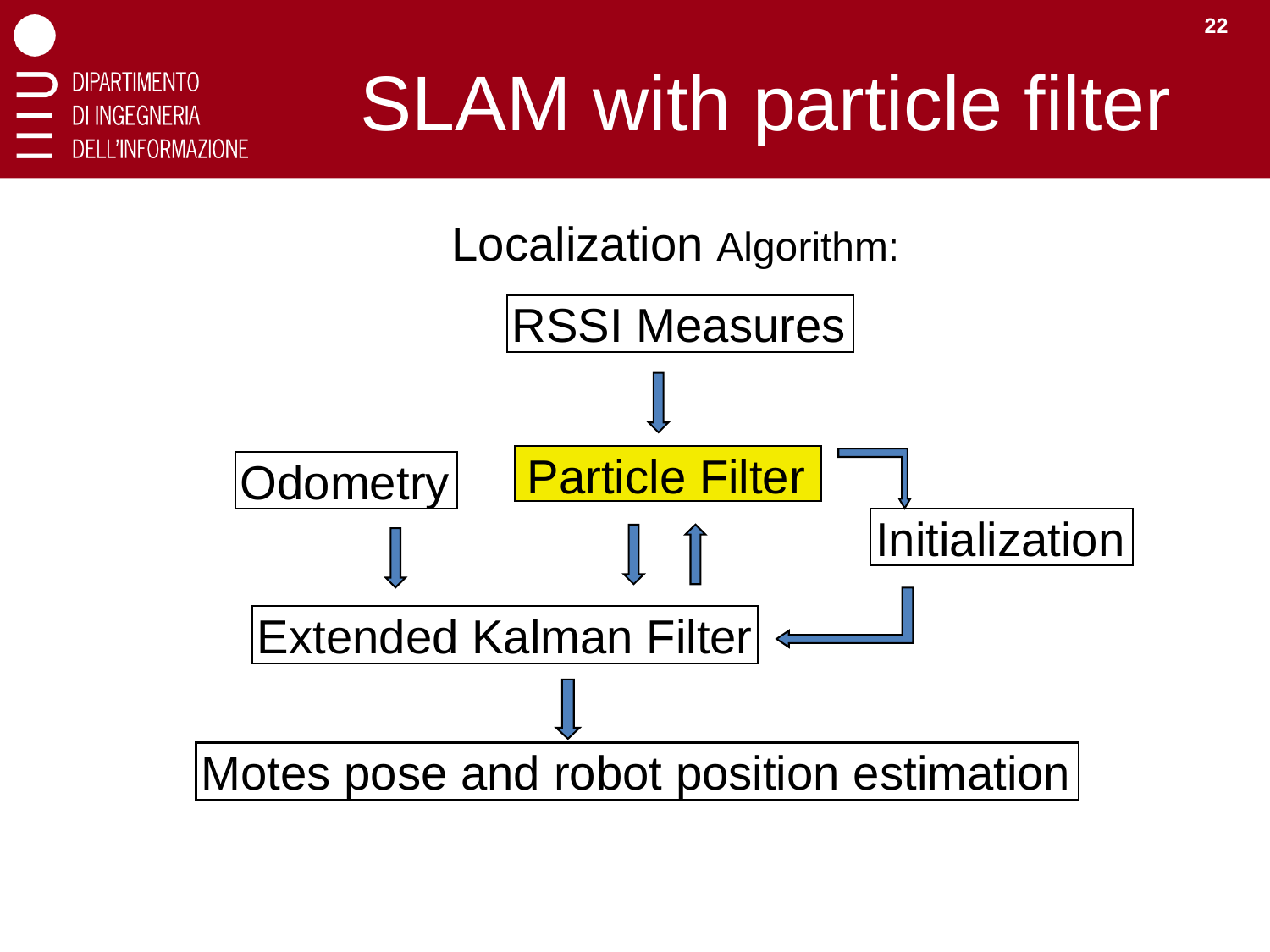

22
# SLAM with particle filter

Localization Algorithm:

RSSI Measures

Particle Filter

Initialization

Odometry

Extended Kalman Filter

Motes pose and robot position estimation